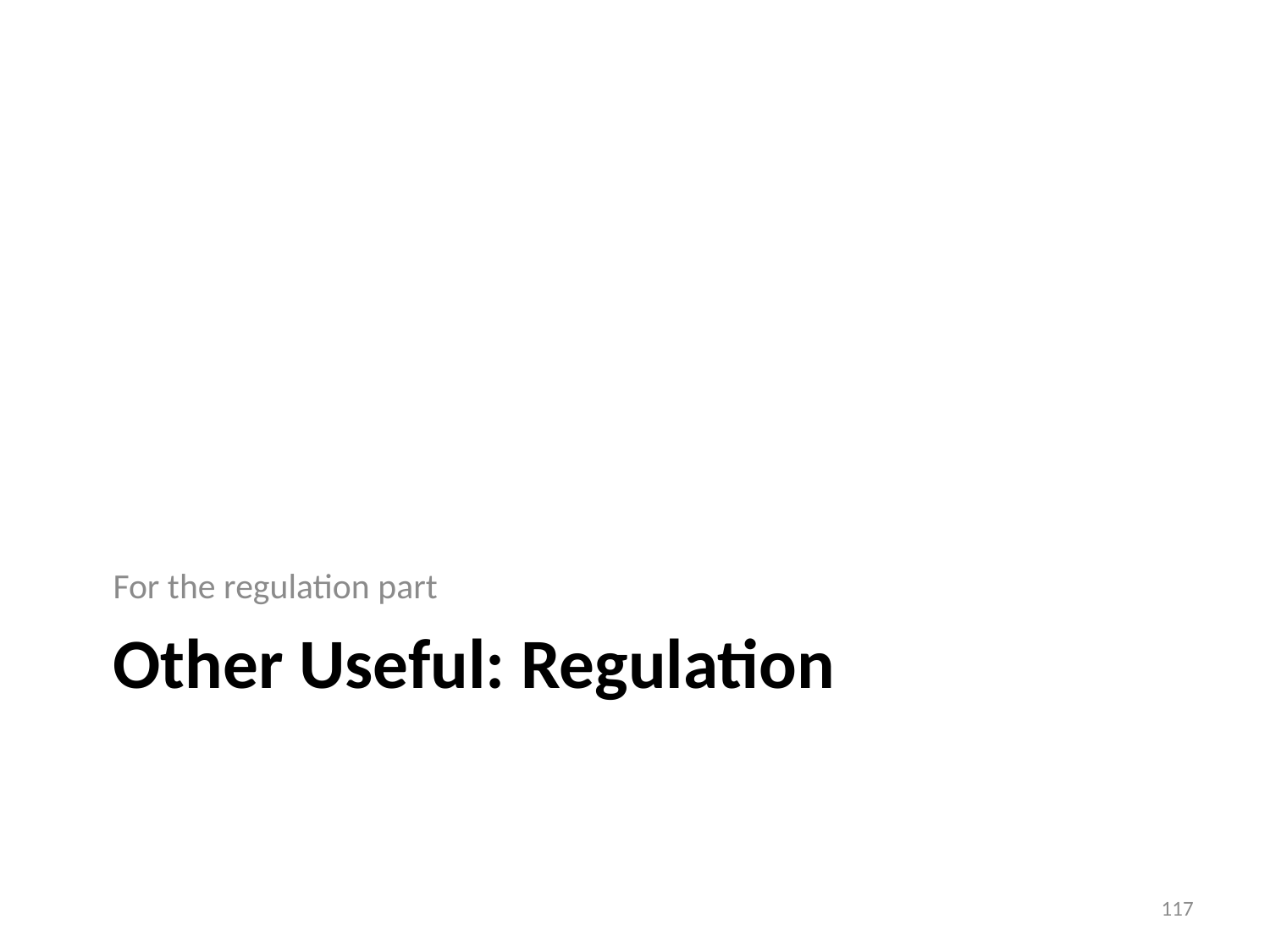

For the regulation part
# Other Useful: Regulation
117